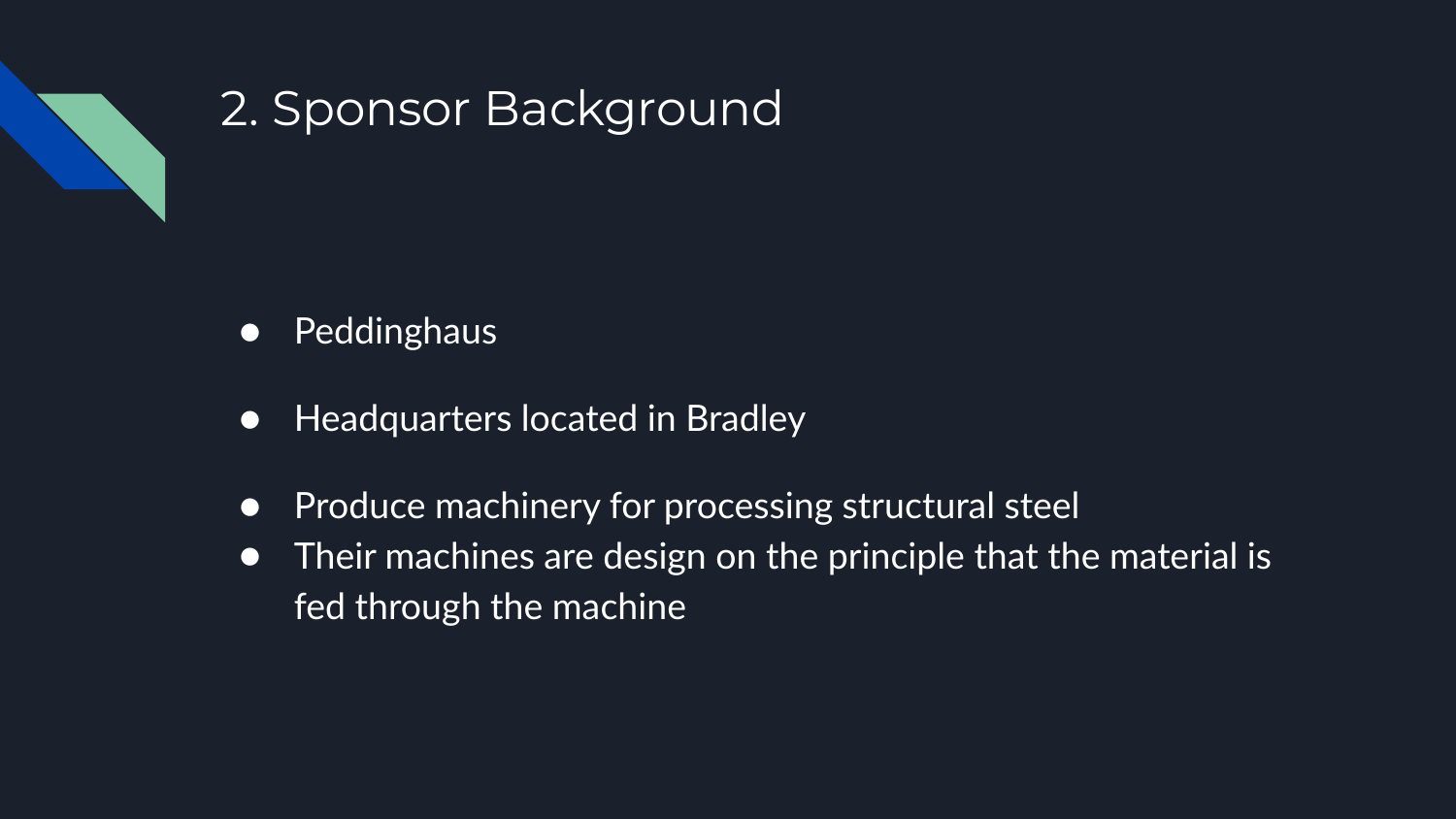

# 2. Sponsor Background
Peddinghaus
Headquarters located in Bradley
Produce machinery for processing structural steel
Their machines are design on the principle that the material is fed through the machine